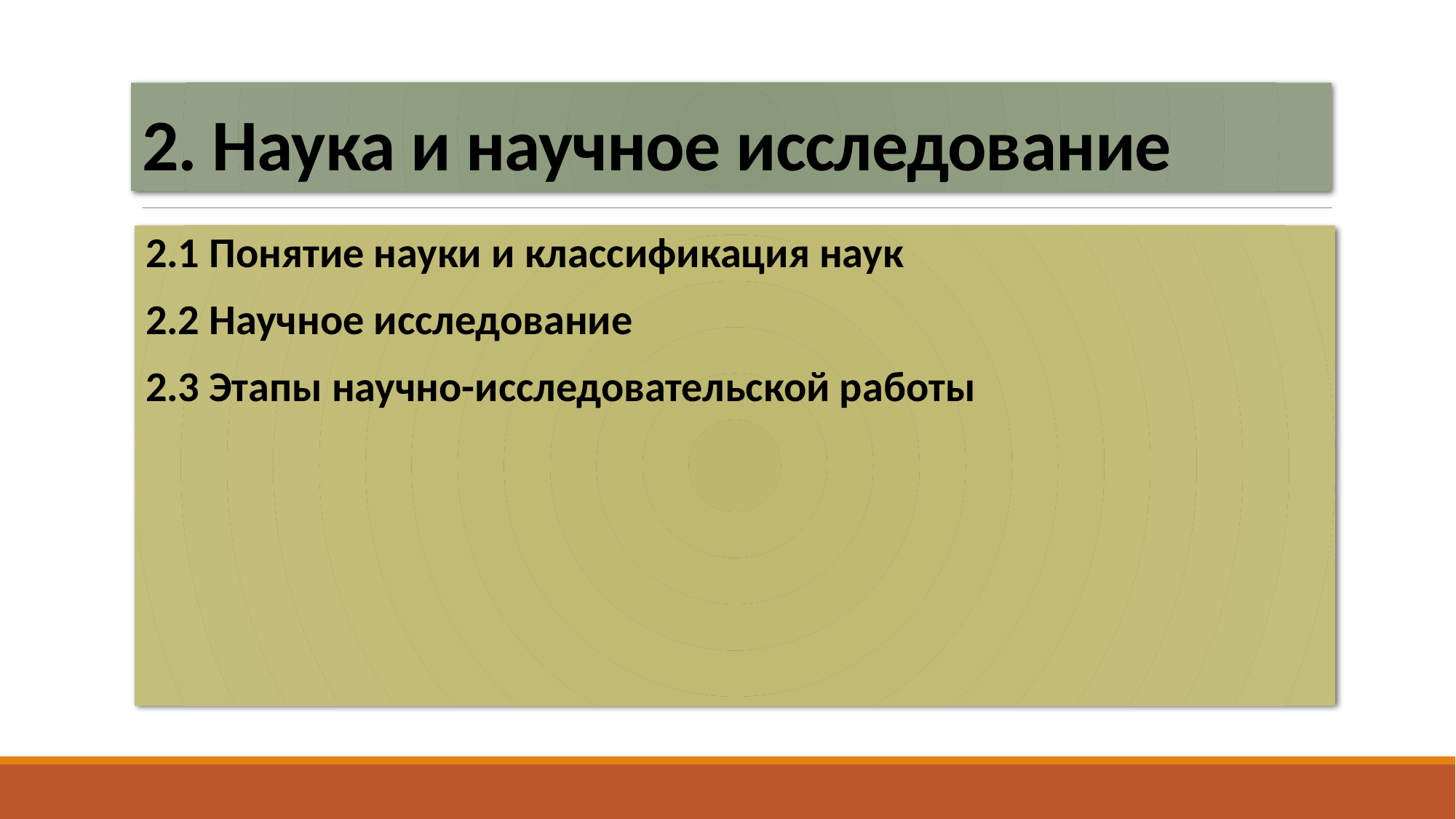

# 2. Наука и научное исследование
2.1 Понятие науки и классификация наук
2.2 Научное исследование
2.3 Этапы научно-исследовательской работы